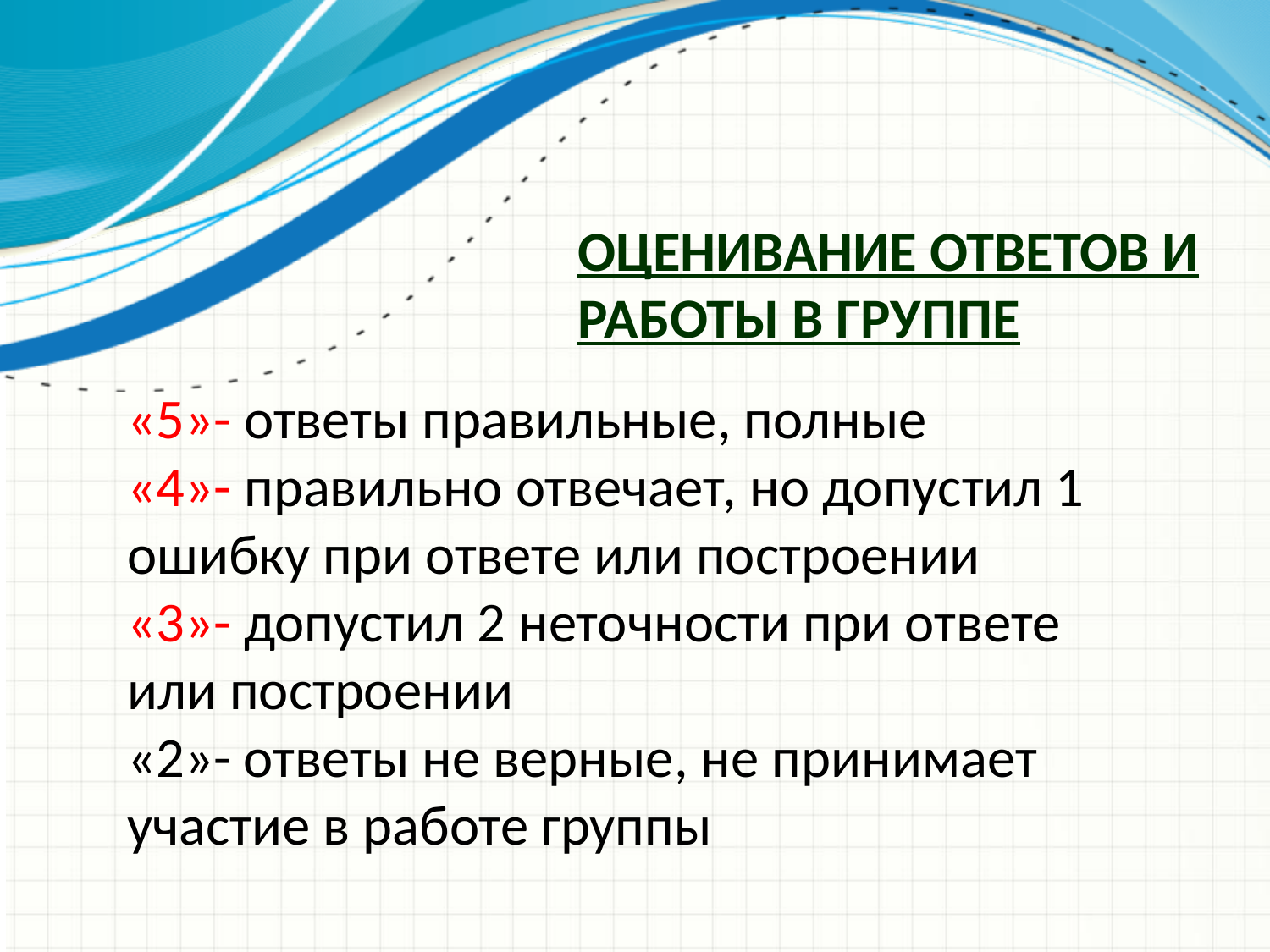

# Оценивание ответов и работы в группе
«5»- ответы правильные, полные
«4»- правильно отвечает, но допустил 1 ошибку при ответе или построении
«3»- допустил 2 неточности при ответе или построении
«2»- ответы не верные, не принимает участие в работе группы